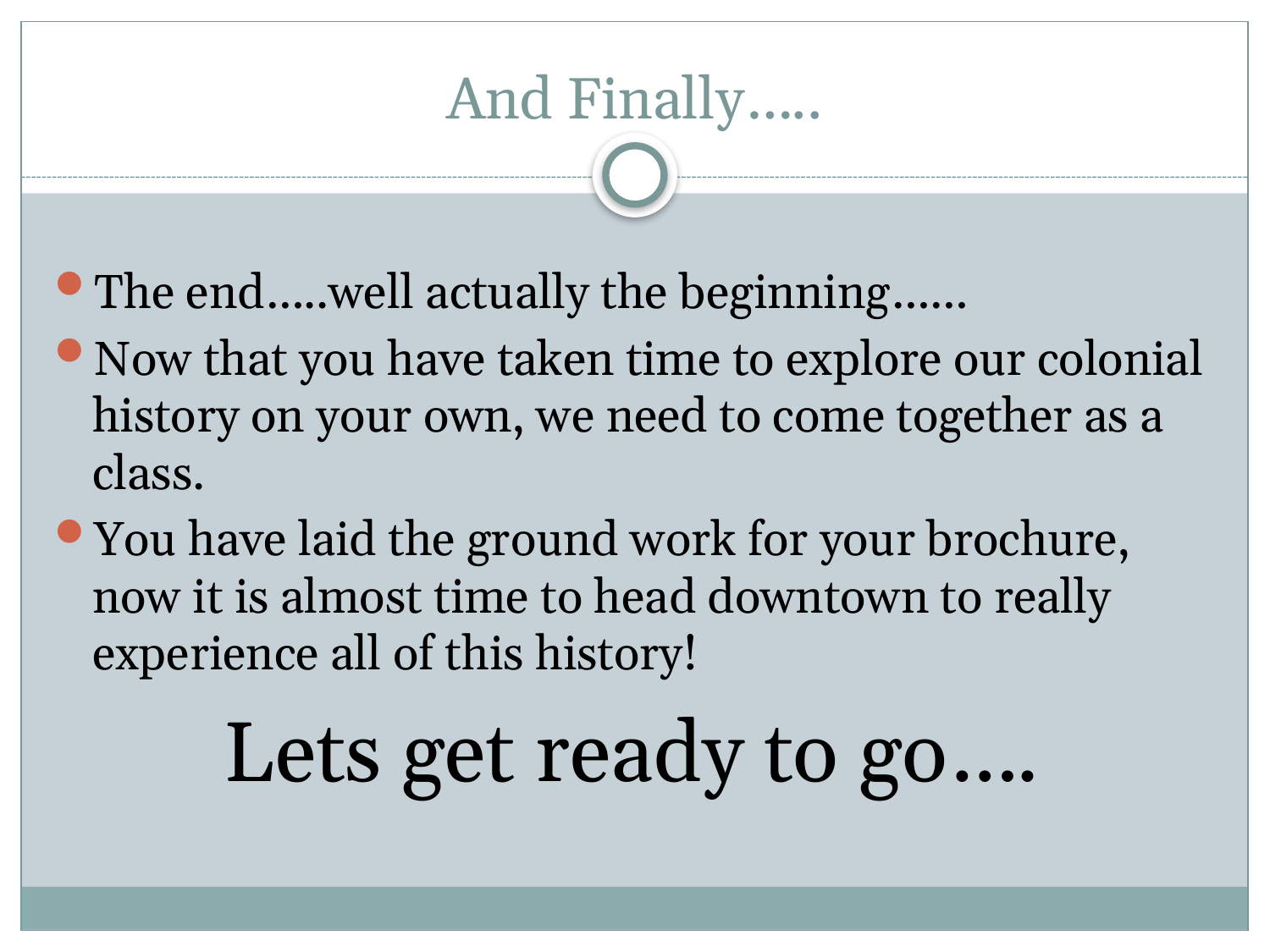

# And Finally…..
The end…..well actually the beginning……
Now that you have taken time to explore our colonial history on your own, we need to come together as a class.
You have laid the ground work for your brochure, now it is almost time to head downtown to really experience all of this history!
Lets get ready to go….